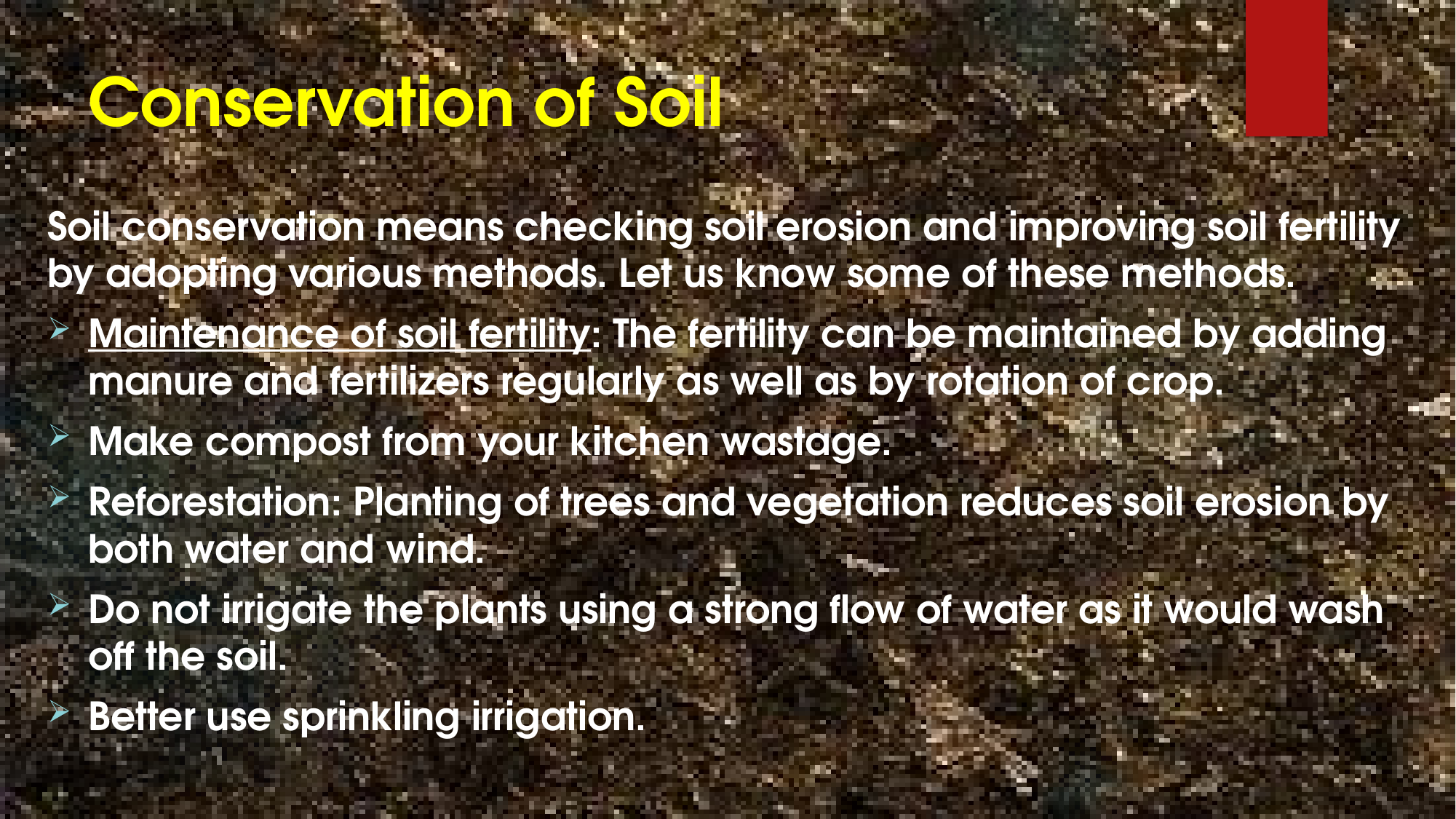

# Conservation of Soil
Soil conservation means checking soil erosion and improving soil fertility by adopting various methods. Let us know some of these methods.
Maintenance of soil fertility: The fertility can be maintained by adding manure and fertilizers regularly as well as by rotation of crop.
Make compost from your kitchen wastage.
Reforestation: Planting of trees and vegetation reduces soil erosion by both water and wind.
Do not irrigate the plants using a strong flow of water as it would wash off the soil.
Better use sprinkling irrigation.